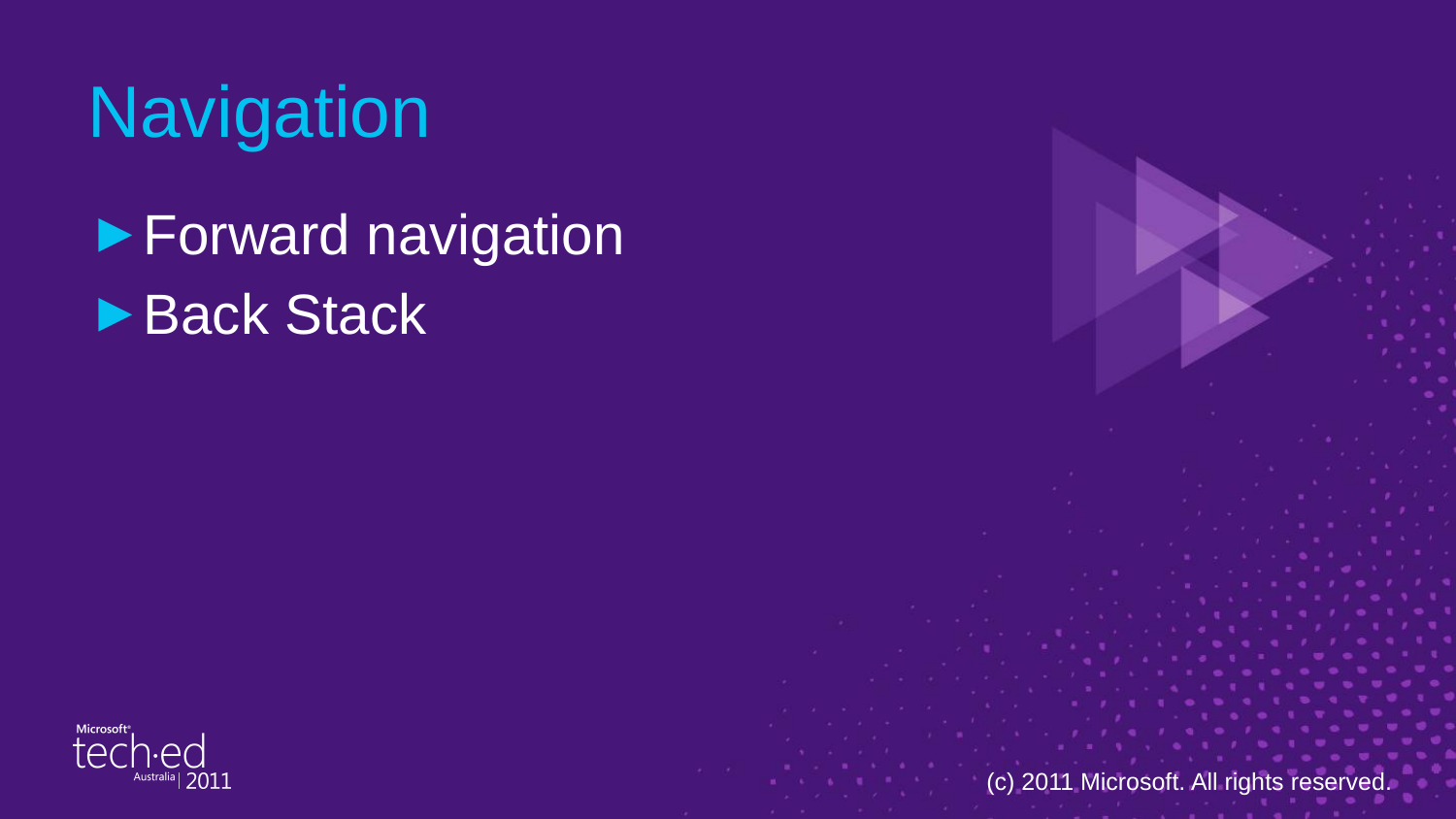

# Navigation
Forward navigation
Back Stack

(c) 2011 Microsoft. All rights reserved.